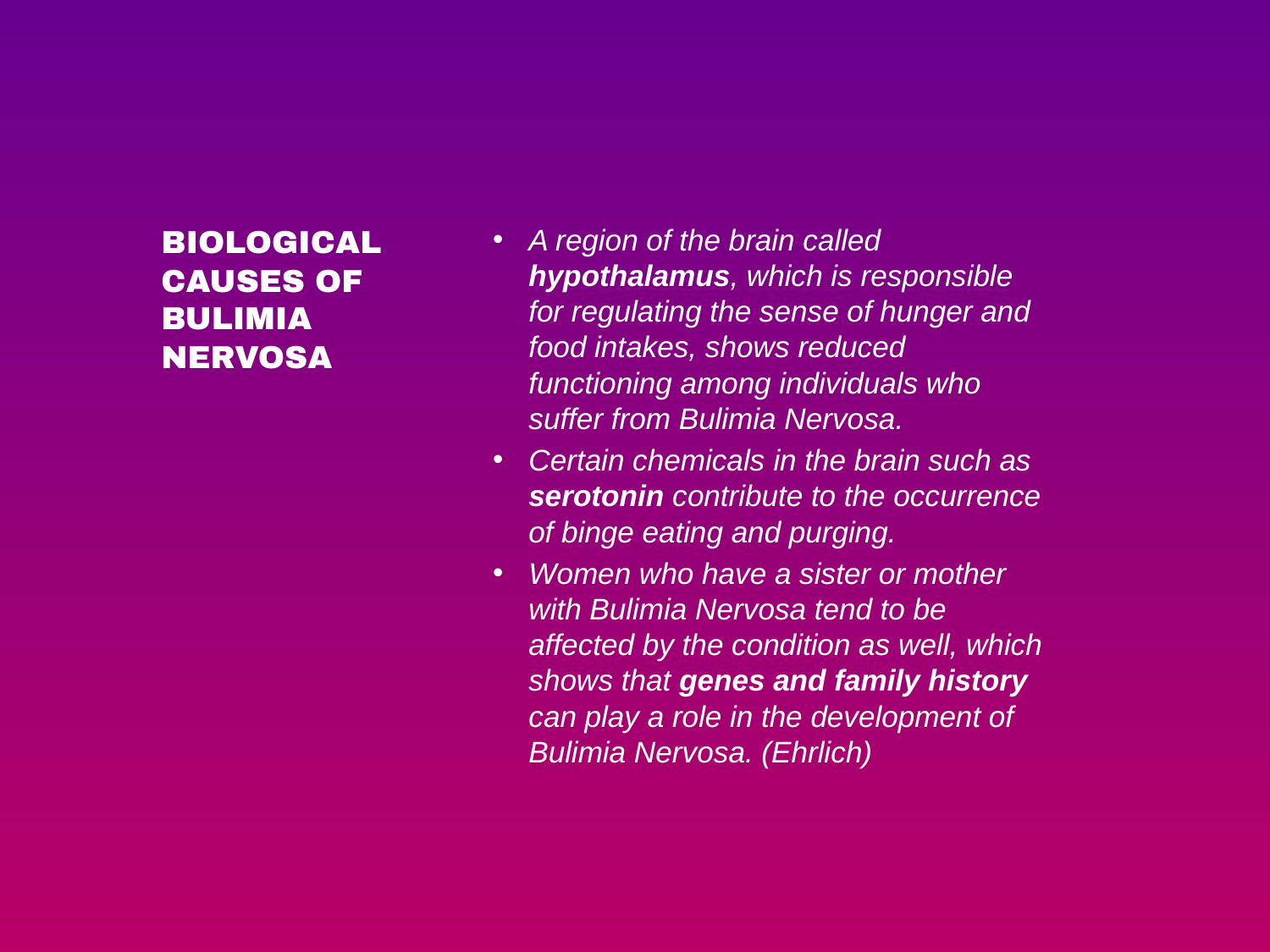

A region of the brain called hypothalamus, which is responsible for regulating the sense of hunger and food intakes, shows reduced functioning among individuals who suffer from Bulimia Nervosa.
Certain chemicals in the brain such as serotonin contribute to the occurrence of binge eating and purging.
Women who have a sister or mother with Bulimia Nervosa tend to be affected by the condition as well, which shows that genes and family history can play a role in the development of Bulimia Nervosa. (Ehrlich)
# Biological causes of bulimia nervosa